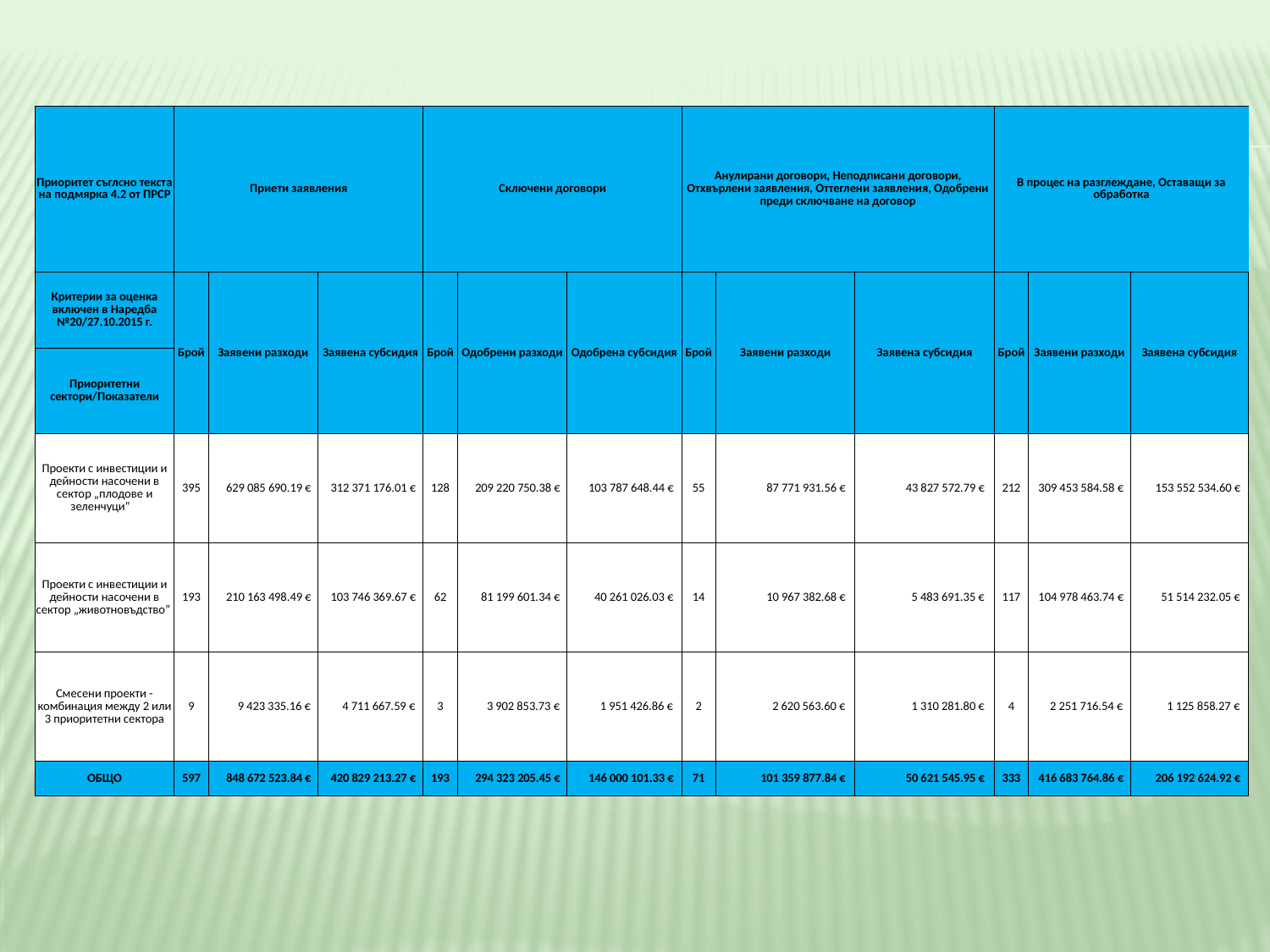

| Приоритет съглсно текста на подмярка 4.2 от ПРСР | Приети заявления |  |  | Сключени договори |  |  | Анулирани договори, Неподписани договори, Отхвърлени заявления, Оттеглени заявления, Одобрени преди сключване на договор |  |  | В процес на разглеждане, Оставащи за обработка |  |  |
| --- | --- | --- | --- | --- | --- | --- | --- | --- | --- | --- | --- | --- |
| Критерии за оценка включен в Наредба №20/27.10.2015 г. | Брой | Заявени разходи | Заявена субсидия | Брой | Одобрени разходи | Одобрена субсидия | Брой | Заявени разходи | Заявена субсидия | Брой | Заявени разходи | Заявена субсидия |
| Приоритетни сектори/Показатели |  |  |  |  |  |  |  |  |  |  |  |  |
| Проекти с инвестиции и дейности насочени в сектор „плодове и зеленчуци” | 395 | 629 085 690.19 € | 312 371 176.01 € | 128 | 209 220 750.38 € | 103 787 648.44 € | 55 | 87 771 931.56 € | 43 827 572.79 € | 212 | 309 453 584.58 € | 153 552 534.60 € |
| Проекти с инвестиции и дейности насочени в сектор „животновъдство” | 193 | 210 163 498.49 € | 103 746 369.67 € | 62 | 81 199 601.34 € | 40 261 026.03 € | 14 | 10 967 382.68 € | 5 483 691.35 € | 117 | 104 978 463.74 € | 51 514 232.05 € |
| Смесени проекти - комбинация между 2 или 3 приоритетни сектора | 9 | 9 423 335.16 € | 4 711 667.59 € | 3 | 3 902 853.73 € | 1 951 426.86 € | 2 | 2 620 563.60 € | 1 310 281.80 € | 4 | 2 251 716.54 € | 1 125 858.27 € |
| ОБЩО | 597 | 848 672 523.84 € | 420 829 213.27 € | 193 | 294 323 205.45 € | 146 000 101.33 € | 71 | 101 359 877.84 € | 50 621 545.95 € | 333 | 416 683 764.86 € | 206 192 624.92 € |